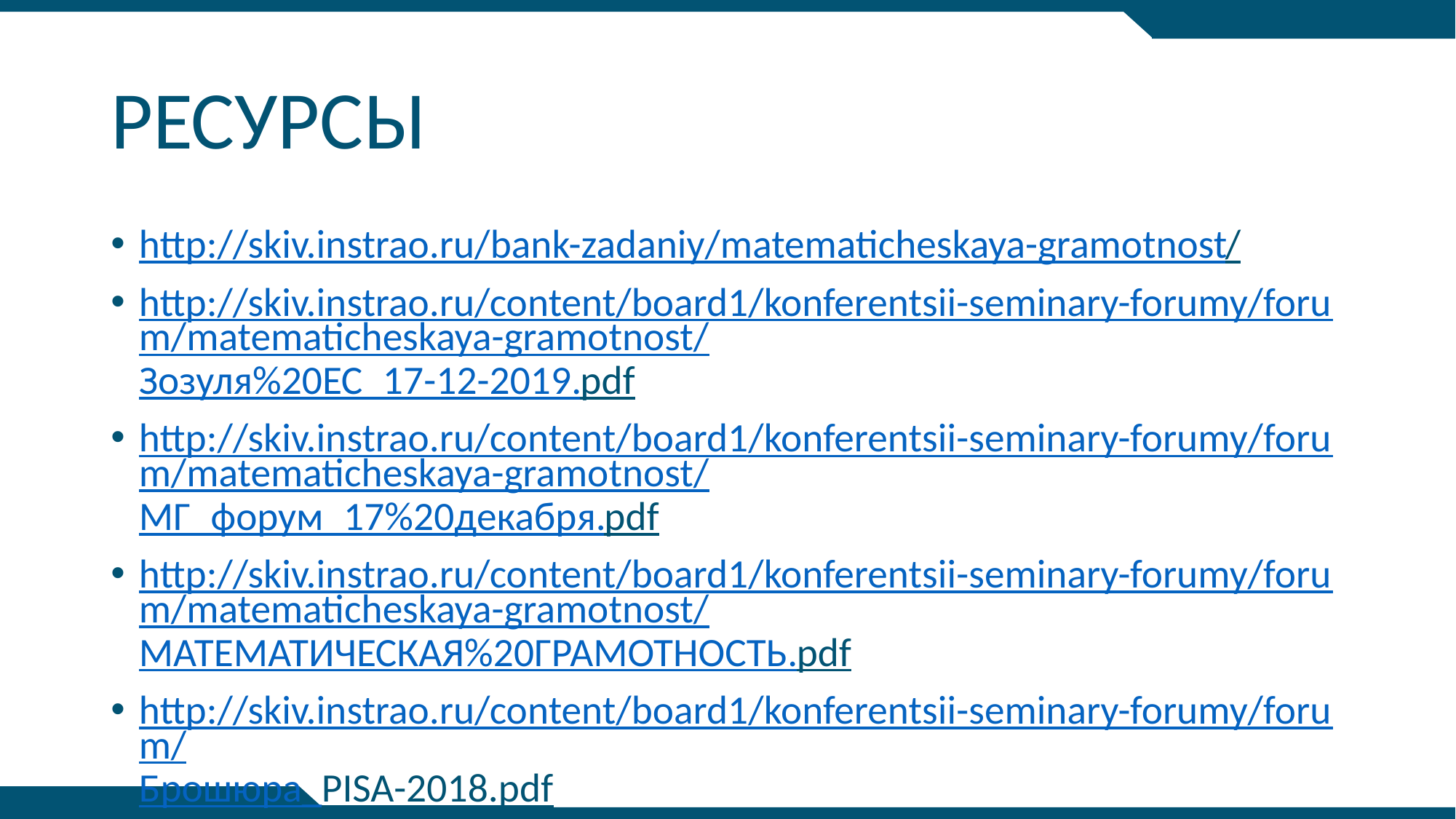

# РЕСУРСЫ
http://skiv.instrao.ru/bank-zadaniy/matematicheskaya-gramotnost/
http://skiv.instrao.ru/content/board1/konferentsii-seminary-forumy/forum/matematicheskaya-gramotnost/Зозуля%20ЕС_17-12-2019.pdf
http://skiv.instrao.ru/content/board1/konferentsii-seminary-forumy/forum/matematicheskaya-gramotnost/МГ_форум_17%20декабря.pdf
http://skiv.instrao.ru/content/board1/konferentsii-seminary-forumy/forum/matematicheskaya-gramotnost/МАТЕМАТИЧЕСКАЯ%20ГРАМОТНОСТЬ.pdf
http://skiv.instrao.ru/content/board1/konferentsii-seminary-forumy/forum/Брошюра_PISA-2018.pdf
Бесплатные шаблоны с сайта presentation-creation.ru